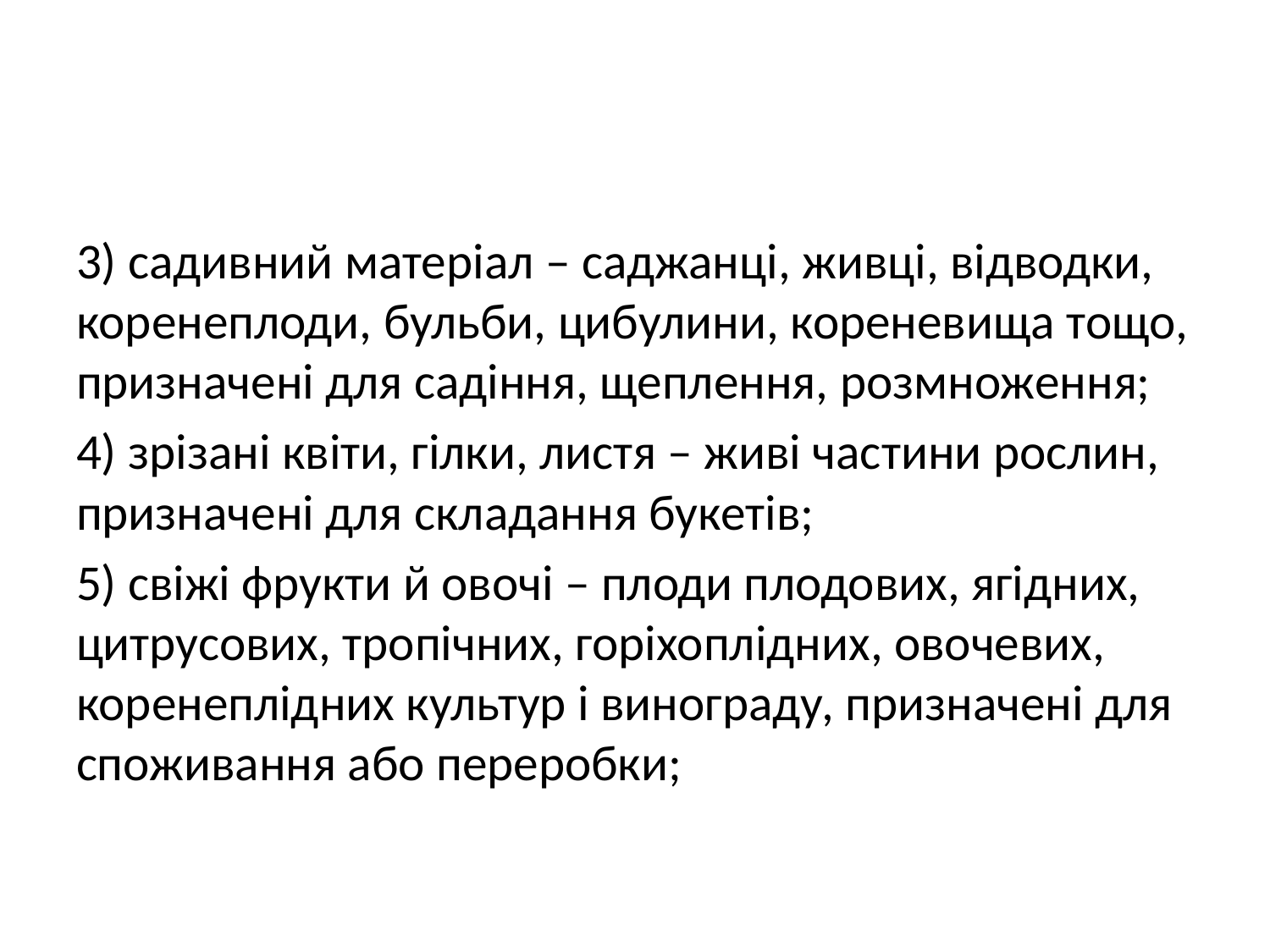

#
3) садивний матеріал – саджанці, живці, відводки, коренеплоди, бульби, цибулини, кореневища тощо, призначені для садіння, щеплення, розмноження;
4) зрізані квіти, гілки, листя – живі частини рослин, призначені для складання букетів;
5) свіжі фрукти й овочі – плоди плодових, ягідних, цитрусових, тропічних, горіхоплідних, овочевих, коренеплідних культур і винограду, призначені для споживання або переробки;